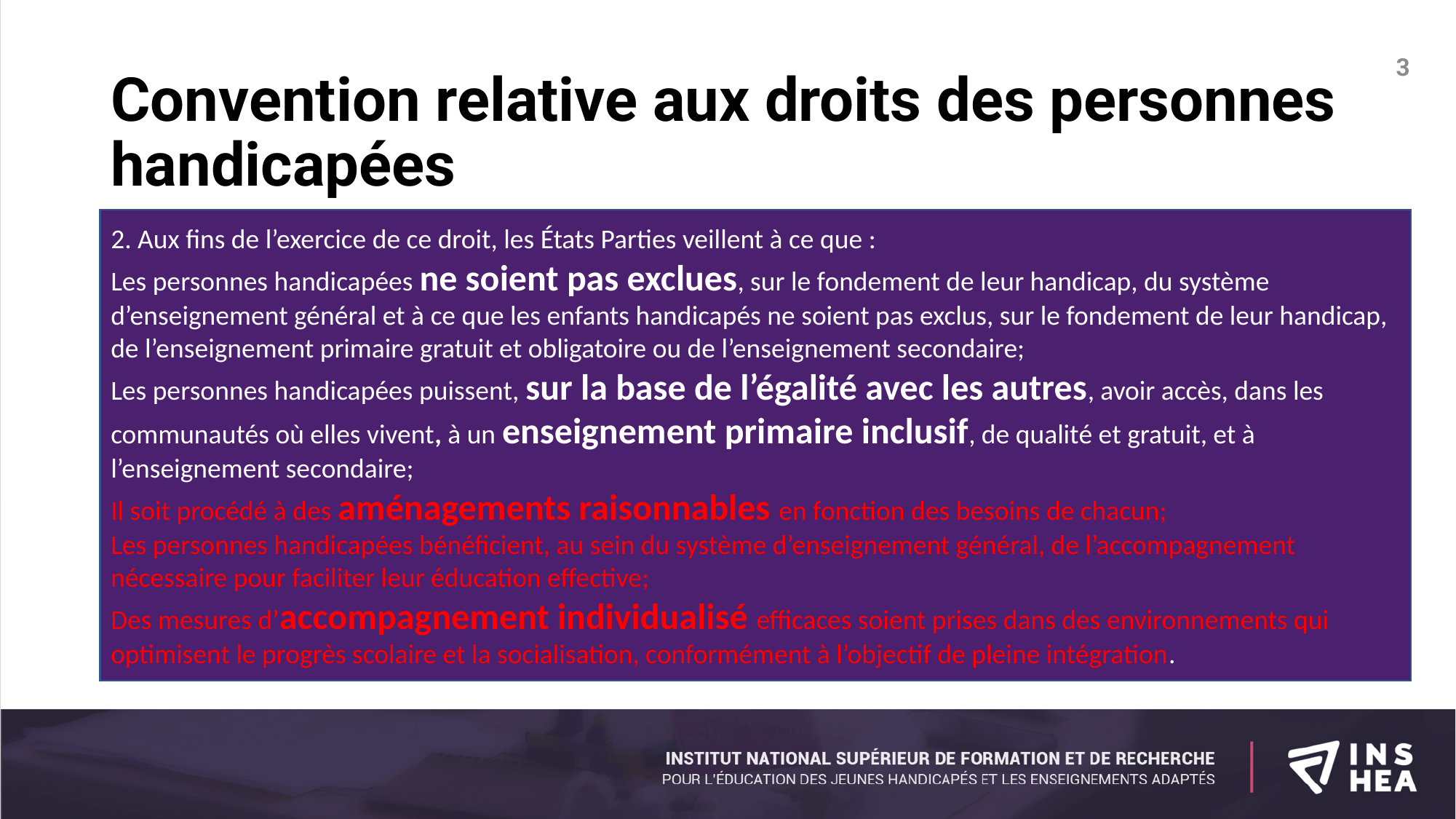

3
Convention relative aux droits des personnes handicapées
2. Aux fins de l’exercice de ce droit, les États Parties veillent à ce que :
Les personnes handicapées ne soient pas exclues, sur le fondement de leur handicap, du système d’enseignement général et à ce que les enfants handicapés ne soient pas exclus, sur le fondement de leur handicap, de l’enseignement primaire gratuit et obligatoire ou de l’enseignement secondaire;
Les personnes handicapées puissent, sur la base de l’égalité avec les autres, avoir accès, dans les communautés où elles vivent, à un enseignement primaire inclusif, de qualité et gratuit, et à l’enseignement secondaire;
Il soit procédé à des aménagements raisonnables en fonction des besoins de chacun;
Les personnes handicapées bénéficient, au sein du système d’enseignement général, de l’accompagnement nécessaire pour faciliter leur éducation effective;
Des mesures d’accompagnement individualisé efficaces soient prises dans des environnements qui optimisent le progrès scolaire et la socialisation, conformément à l’objectif de pleine intégration.